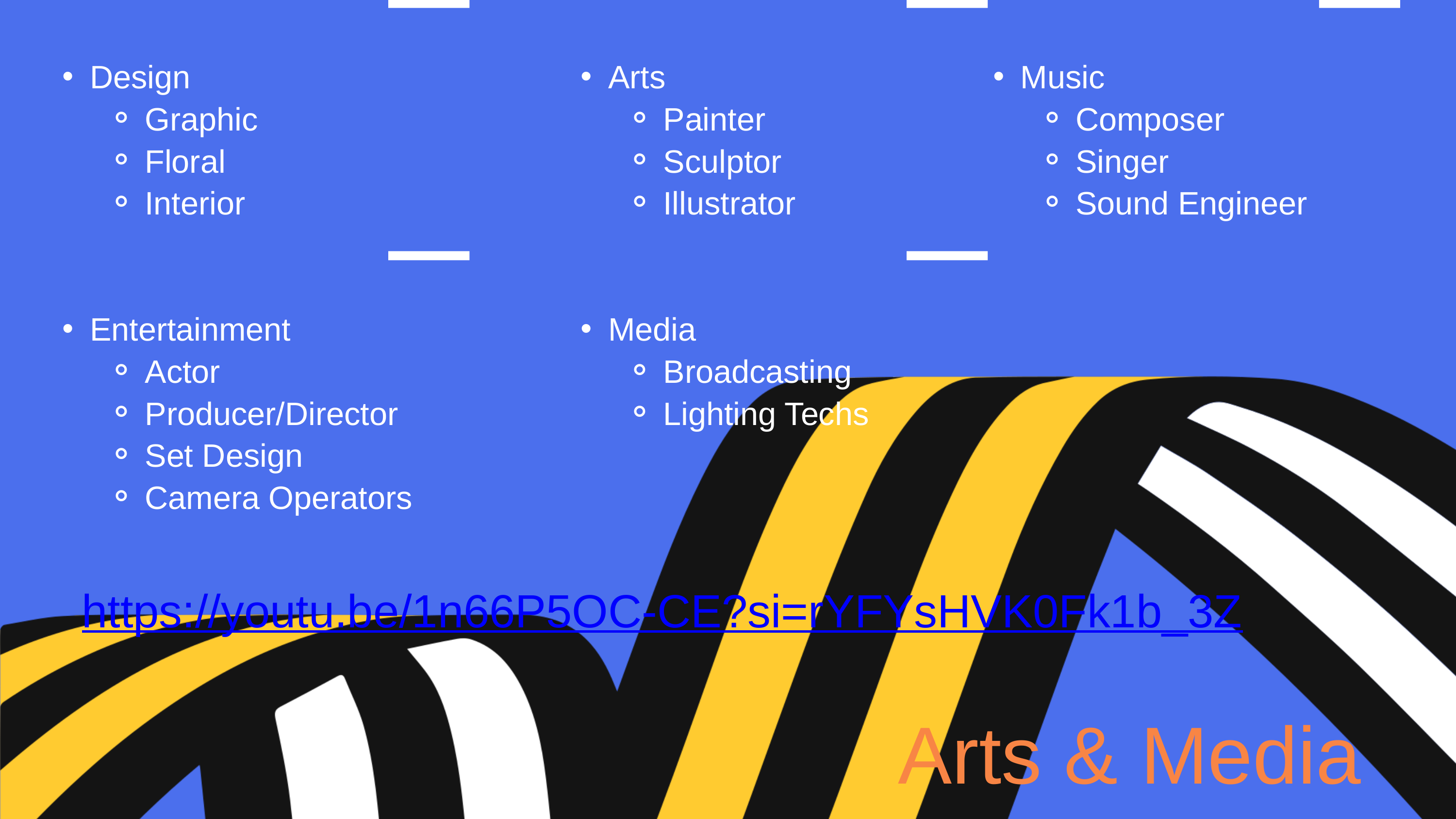

Design
Graphic
Floral
Interior

Arts
Painter
Sculptor
Illustrator

Music
Composer
Singer
Sound Engineer

Entertainment
Actor
Producer/Director
Set Design
Camera Operators

Media
Broadcasting
Lighting Techs

https://youtu.be/1n66P5OC-CE?si=rYFYsHVK0Fk1b_3Z
Arts & Media